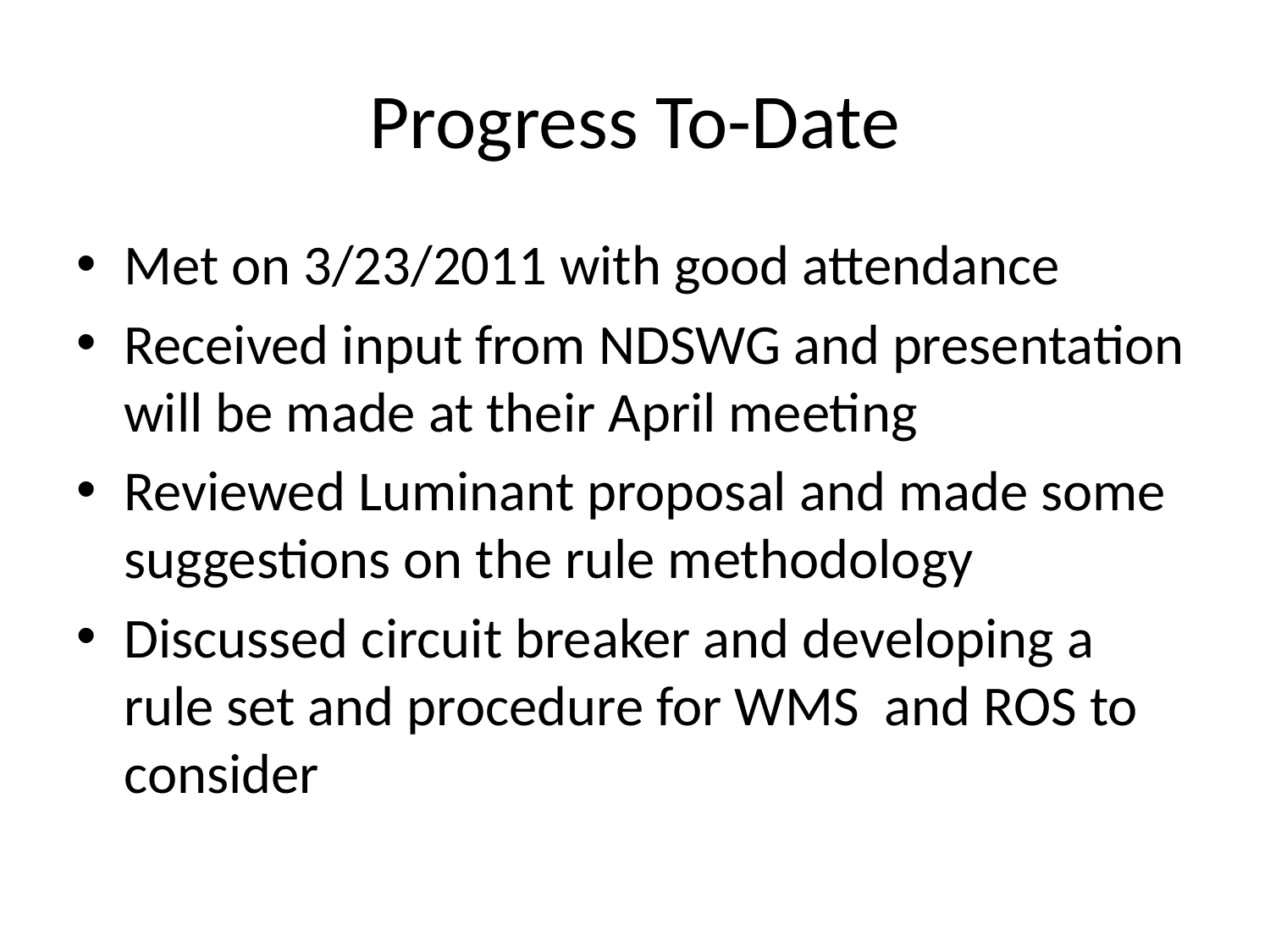

# Progress To-Date
Met on 3/23/2011 with good attendance
Received input from NDSWG and presentation will be made at their April meeting
Reviewed Luminant proposal and made some suggestions on the rule methodology
Discussed circuit breaker and developing a rule set and procedure for WMS  and ROS to consider